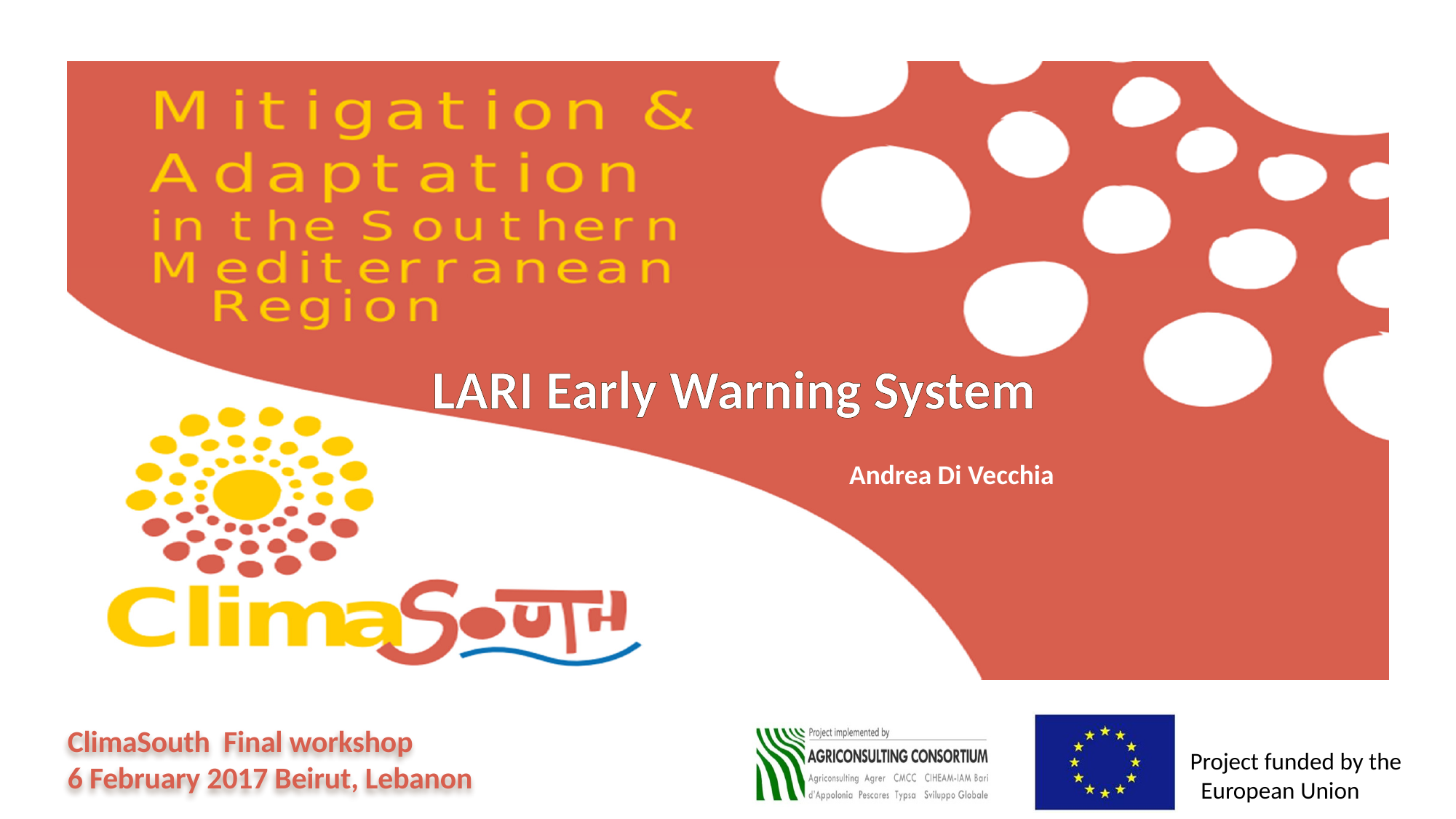

LARI Early Warning System

Andrea Di Vecchia

ClimaSouth  Final workshop
6 February 2017 Beirut, Lebanon

Project funded by the  European Union